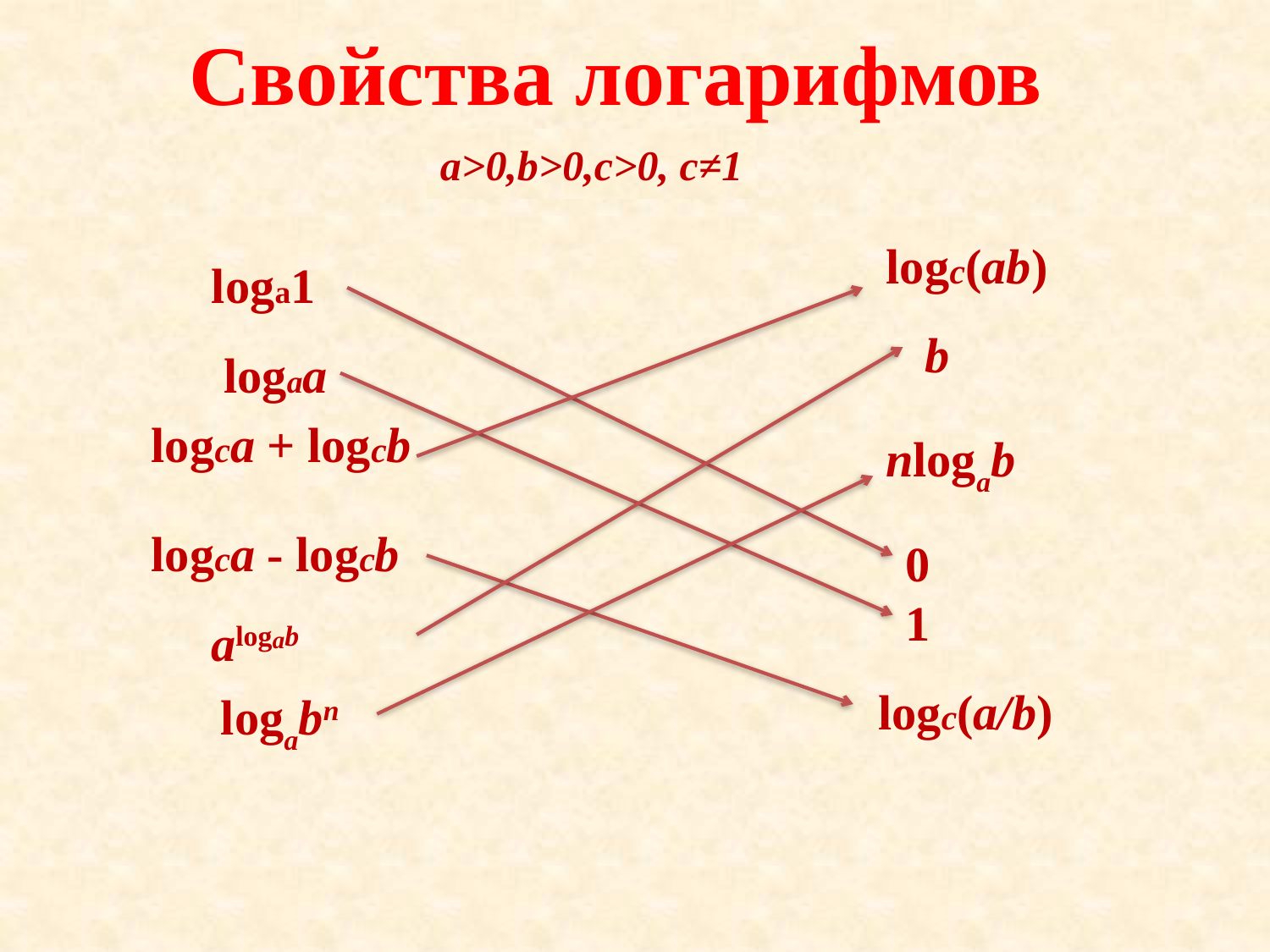

Свойства логарифмов
a>0,b>0,c>0, c≠1
logc(ab)
loga1
b
logaa
logca + logcb
nlogab
logca - logcb
0
1
alogab
logc(a/b)
logabn